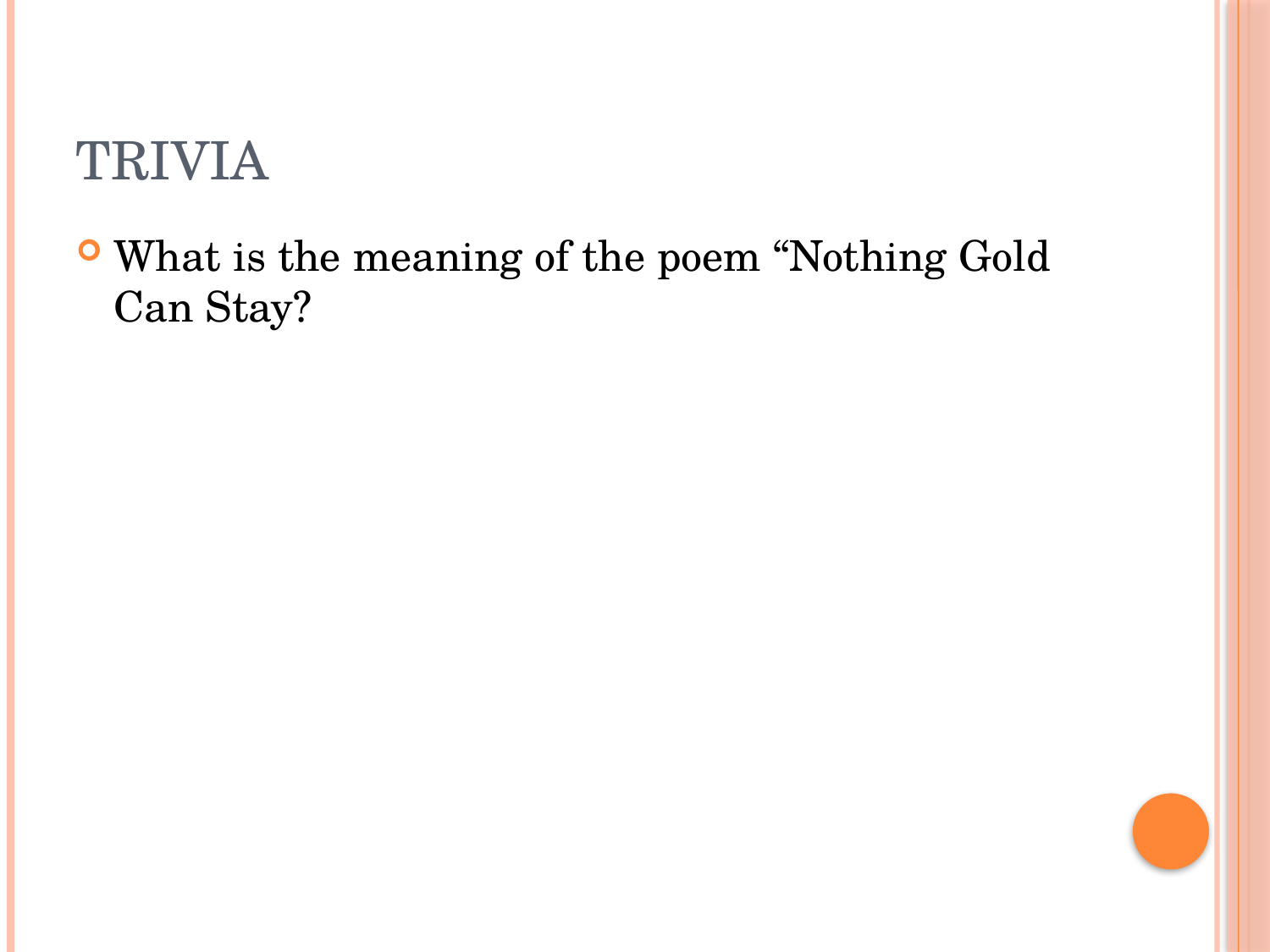

# Trivia
What is the meaning of the poem “Nothing Gold Can Stay?